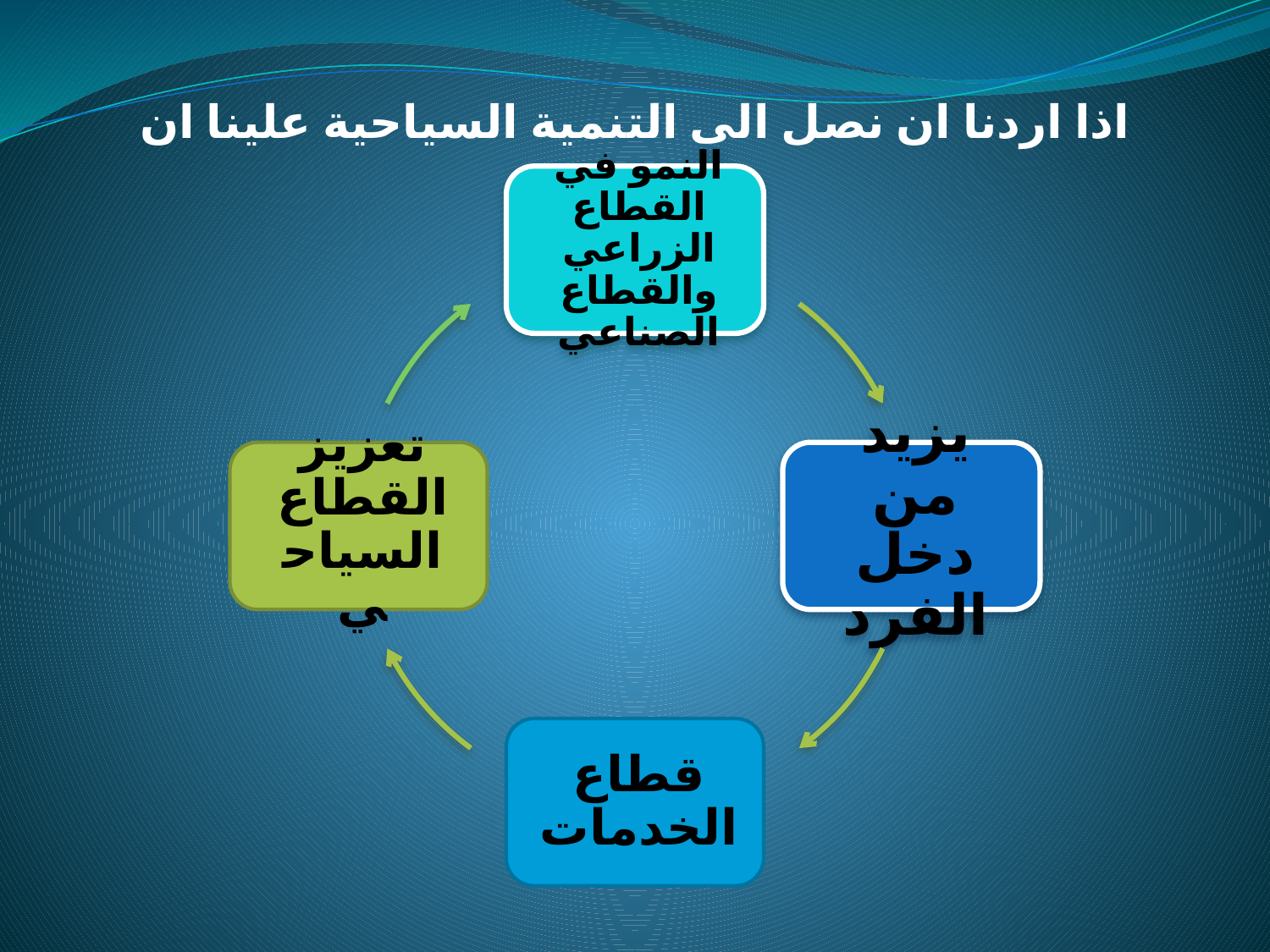

اذا اردنا ان نصل الى التنمية السياحية علينا ان نحقق  :

النمو في القطاع الزراعي والقطاع الصناعي
يزيد من دخل الفرد
قطاع الخدمات
تعزيز القطاع السياحي